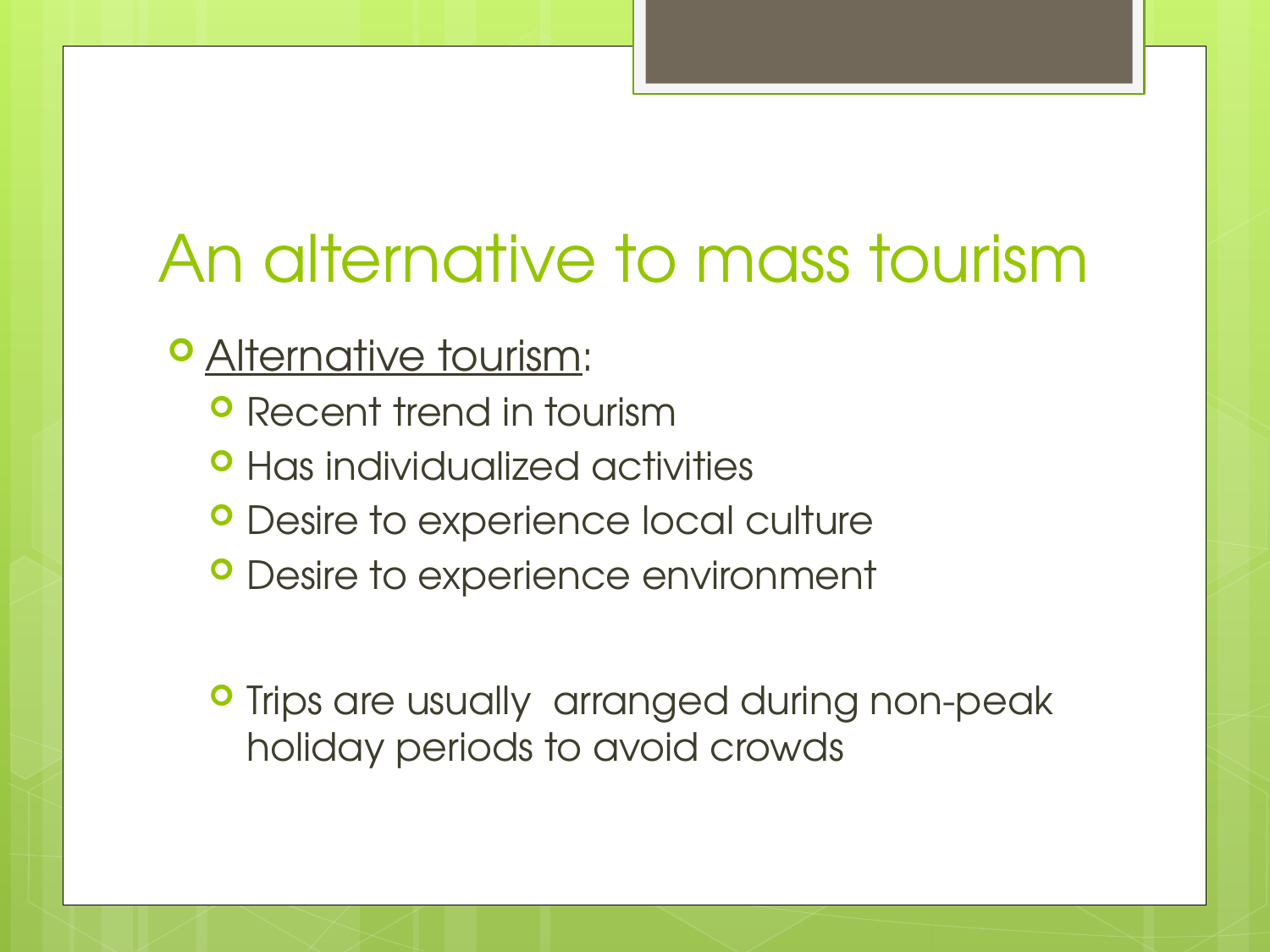

# An alternative to mass tourism
Alternative tourism:
Recent trend in tourism
Has individualized activities
Desire to experience local culture
Desire to experience environment

Trips are usually  arranged during non-peak holiday periods to avoid crowds